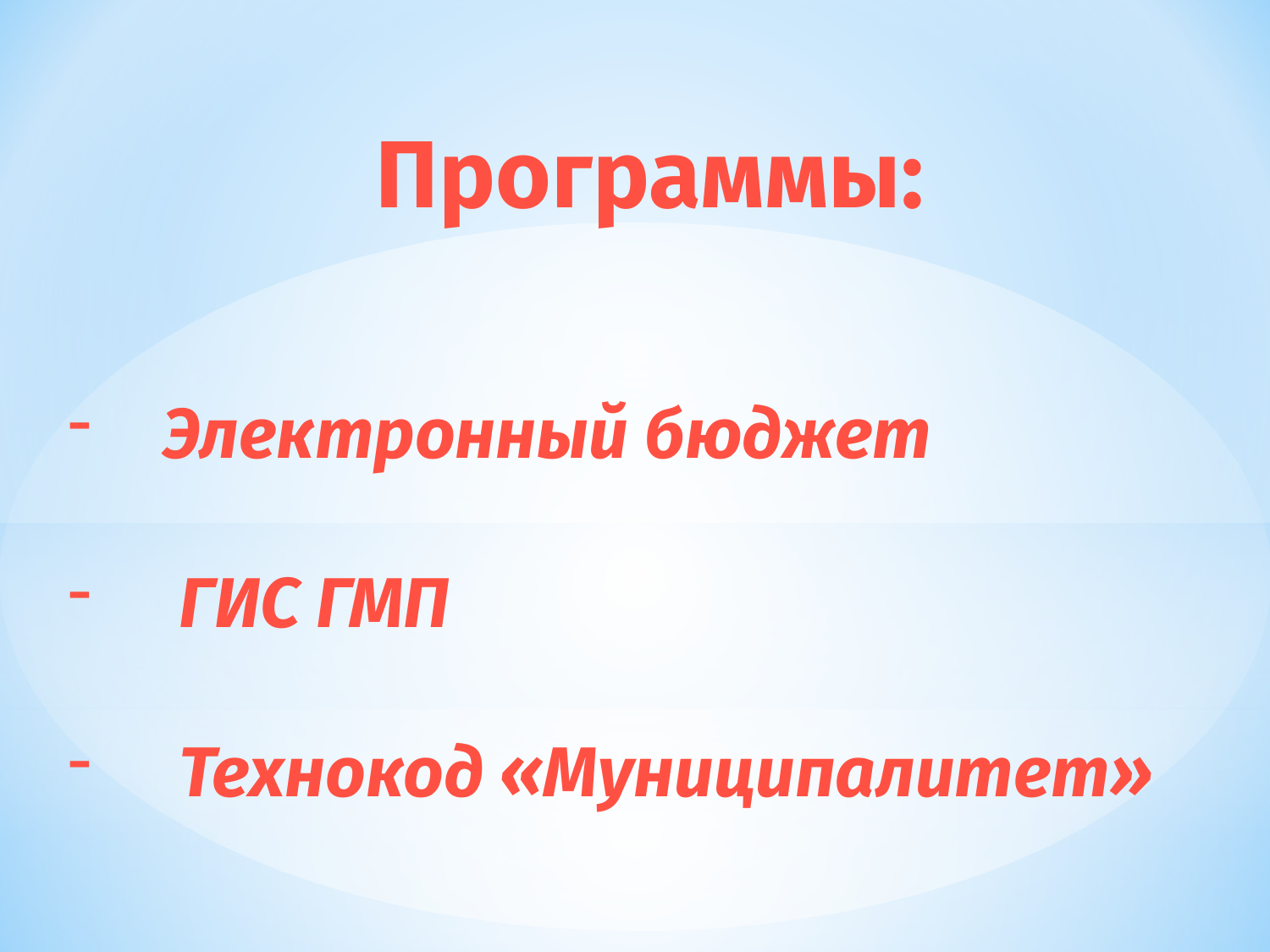

Программы:

Электронный бюджет
 ГИС ГМП
 Технокод «Муниципалитет»